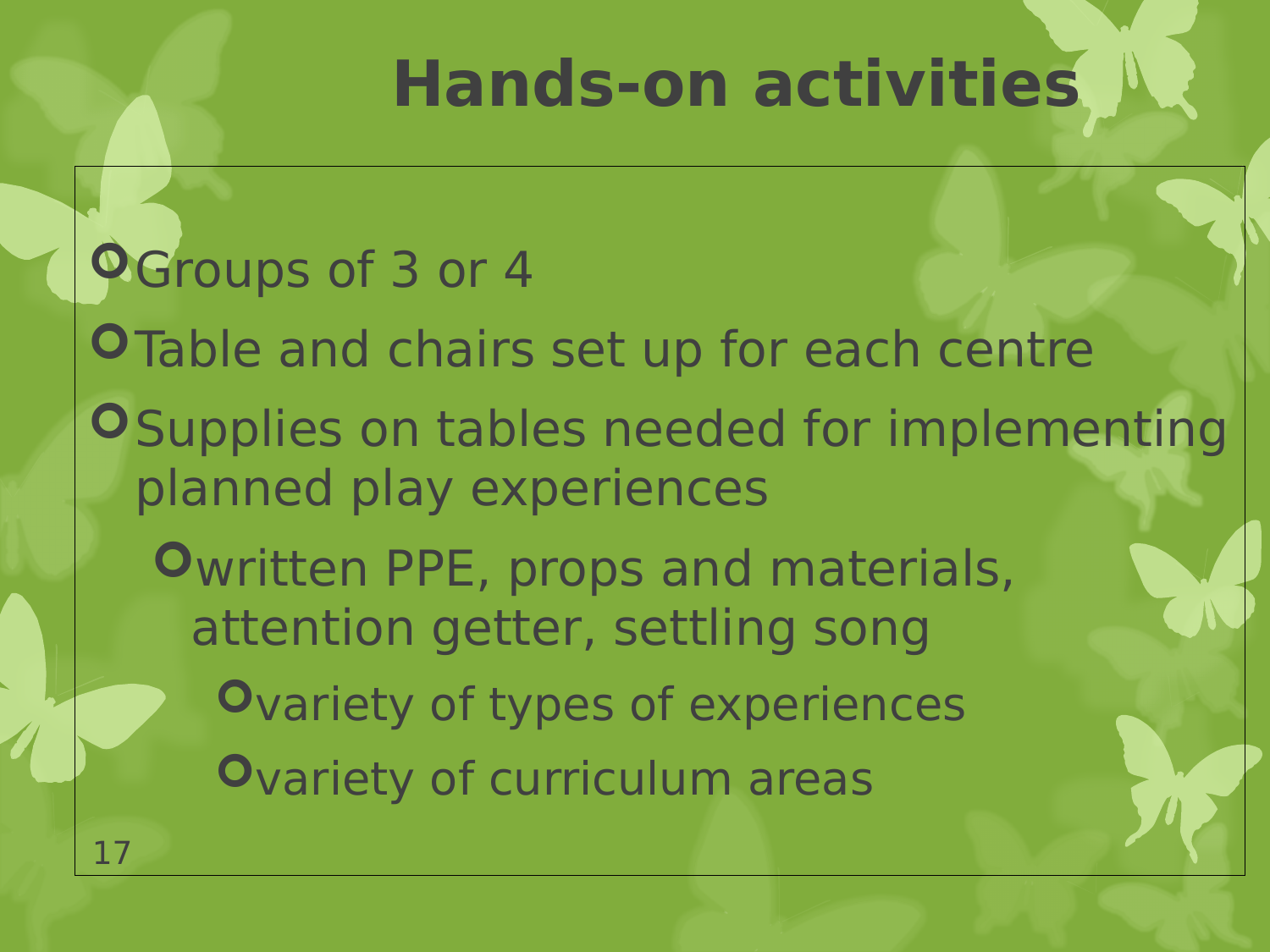

# Hands-on activities
Groups of 3 or 4
Table and chairs set up for each centre
Supplies on tables needed for implementing planned play experiences
written PPE, props and materials, attention getter, settling song
variety of types of experiences
variety of curriculum areas
17